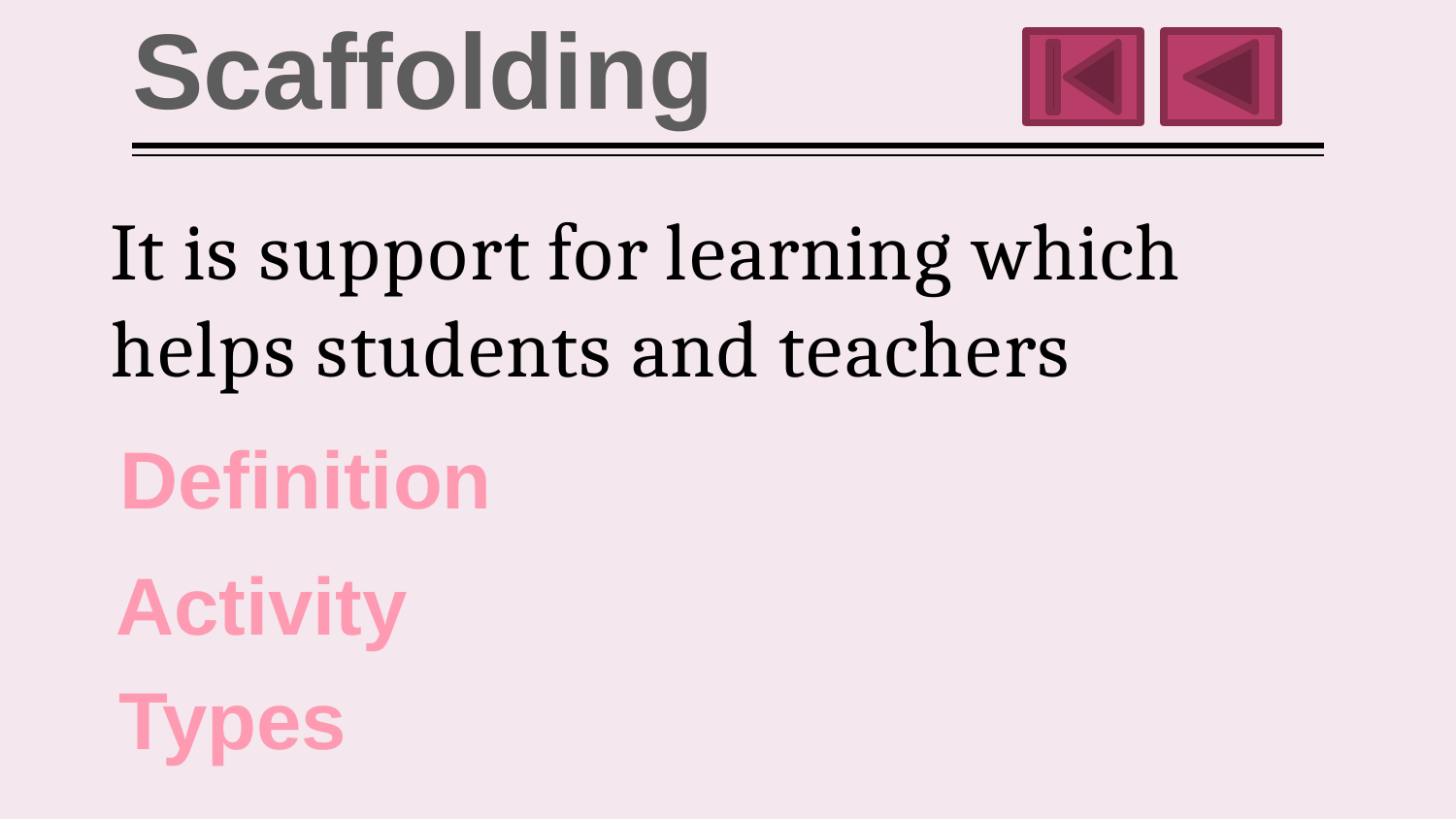

# Scaffolding

It is support for learning which helps students and teachers
Definition
Activity
Types